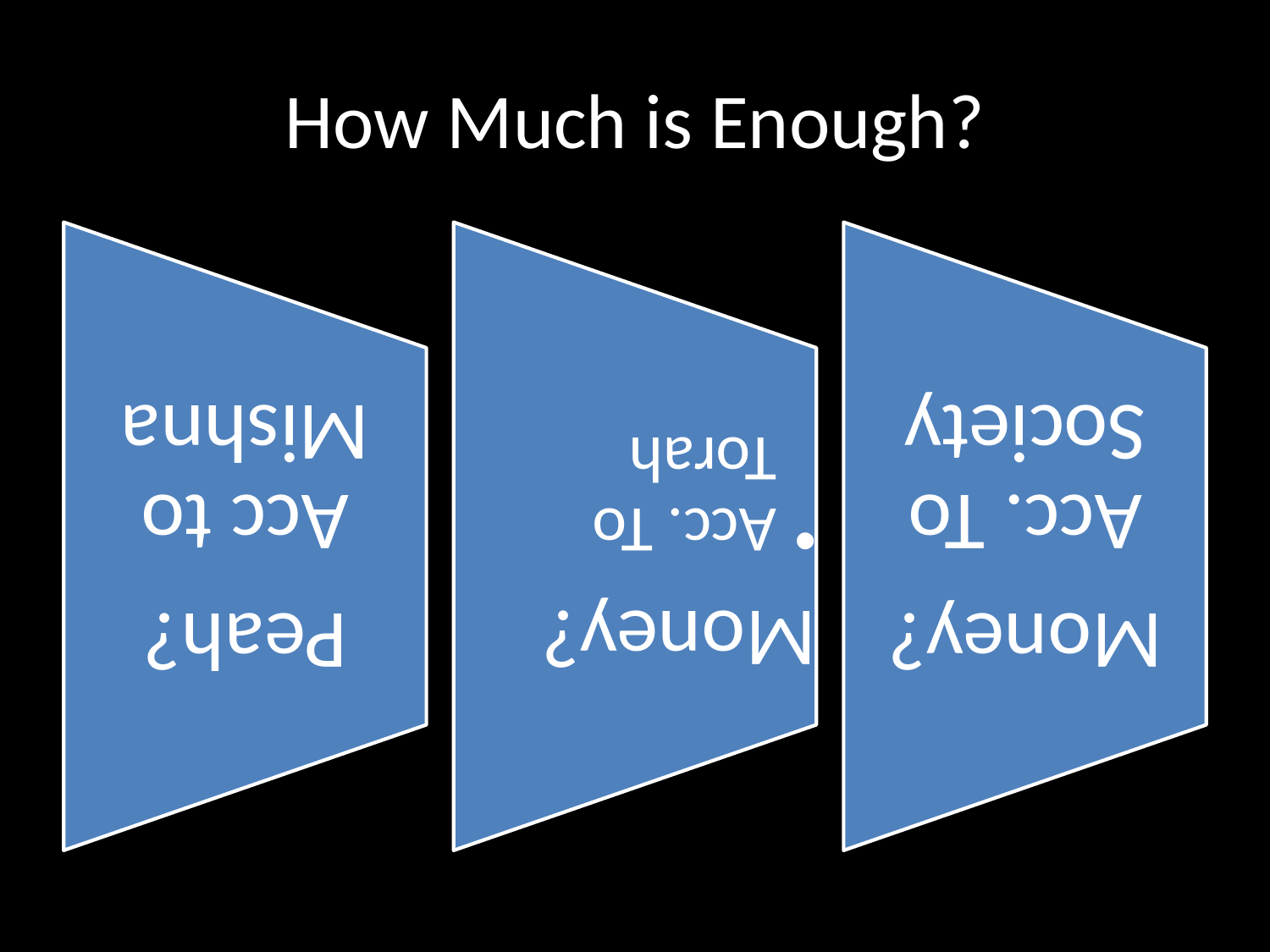

# How Much is Enough?
Peah?
Acc to Mishna
Money?
Acc. To Torah
Money?
Acc. To Society